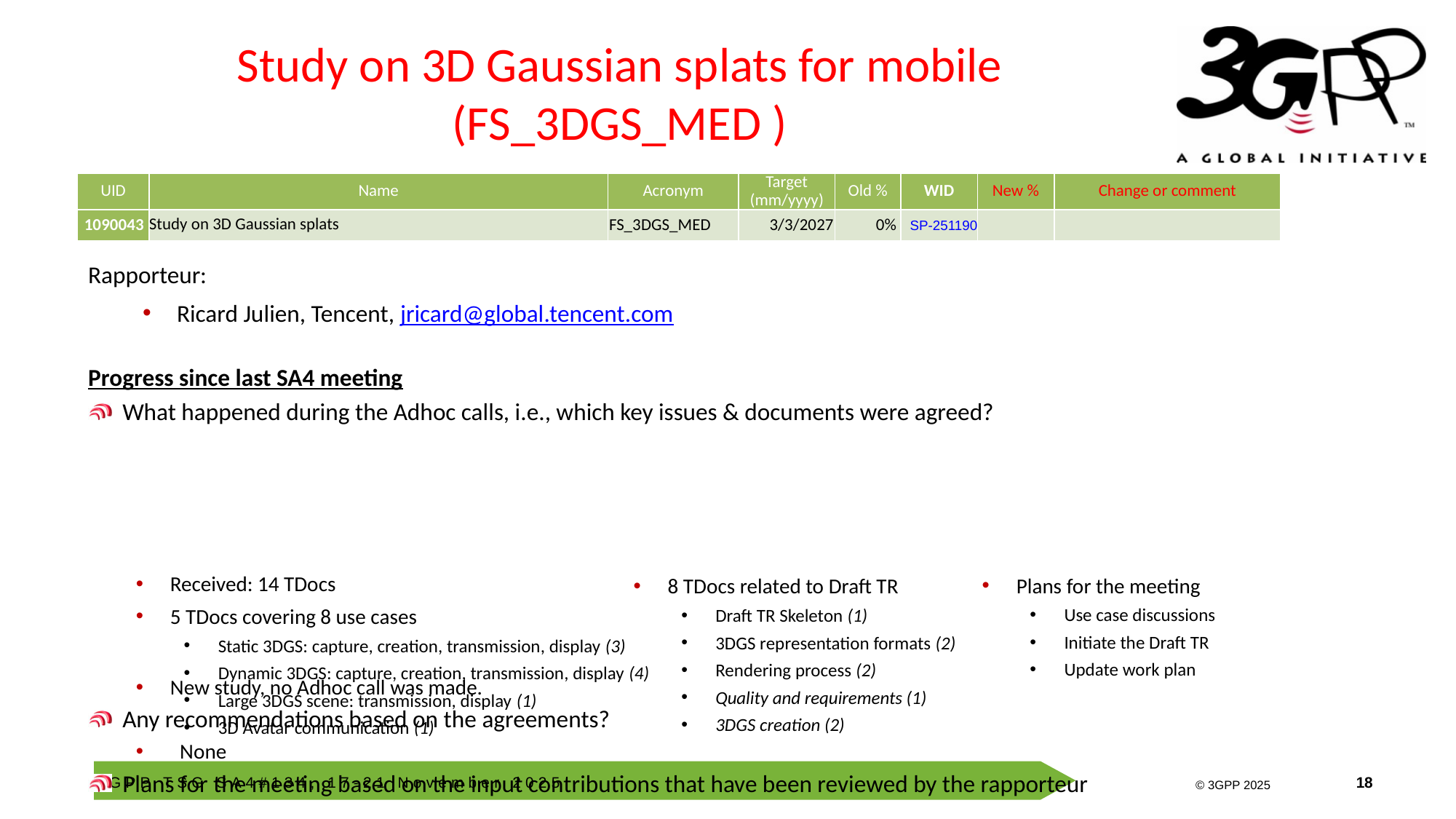

# Study on 3D Gaussian splats for mobile (FS_3DGS_MED )
| UID | Name | Acronym | Target (mm/yyyy) | Old % | WID | New % | Change or comment |
| --- | --- | --- | --- | --- | --- | --- | --- |
| 1090043 | Study on 3D Gaussian splats | FS\_3DGS\_MED | 3/3/2027 | 0% | SP-251190 |  |  |
Rapporteur:
Ricard Julien, Tencent, jricard@global.tencent.com

Progress since last SA4 meeting
What happened during the Adhoc calls, i.e., which key issues & documents were agreed?
New study, no Adhoc call was made.
Any recommendations based on the agreements?
  None
Plans for the meeting based on the input contributions that have been reviewed by the rapporteur
Plans for the meeting
Use case discussions
Initiate the Draft TR
Update work plan

Received: 14 TDocs
5 TDocs covering 8 use cases
Static 3DGS: capture, creation, transmission, display (3)
Dynamic 3DGS: capture, creation, transmission, display (4)
Large 3DGS scene: transmission, display (1)
3D Avatar communication (1)
8 TDocs related to Draft TR
Draft TR Skeleton (1)
3DGS representation formats (2)
Rendering process (2)
Quality and requirements (1)
3DGS creation (2)